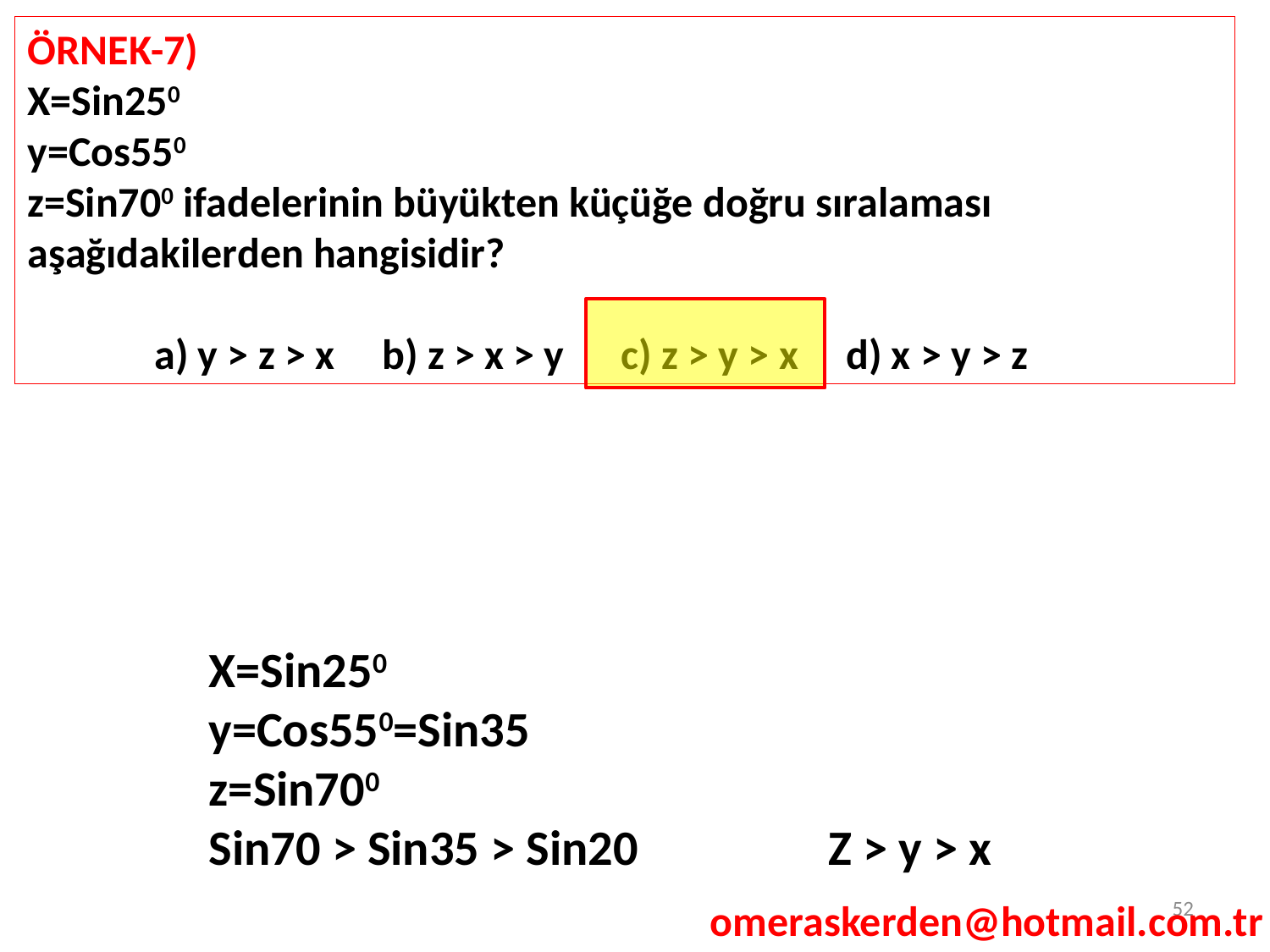

ÖRNEK-7)
X=Sin250
y=Cos550
z=Sin700 ifadelerinin büyükten küçüğe doğru sıralaması aşağıdakilerden hangisidir?

	a) y > z > x     b) z > x > y      c) z > y > x     d) x > y > z

X=Sin250
y=Cos550=Sin35
z=Sin700
Sin70 > Sin35 > Sin20                 Z > y > x
52
omeraskerden@hotmail.com.tr